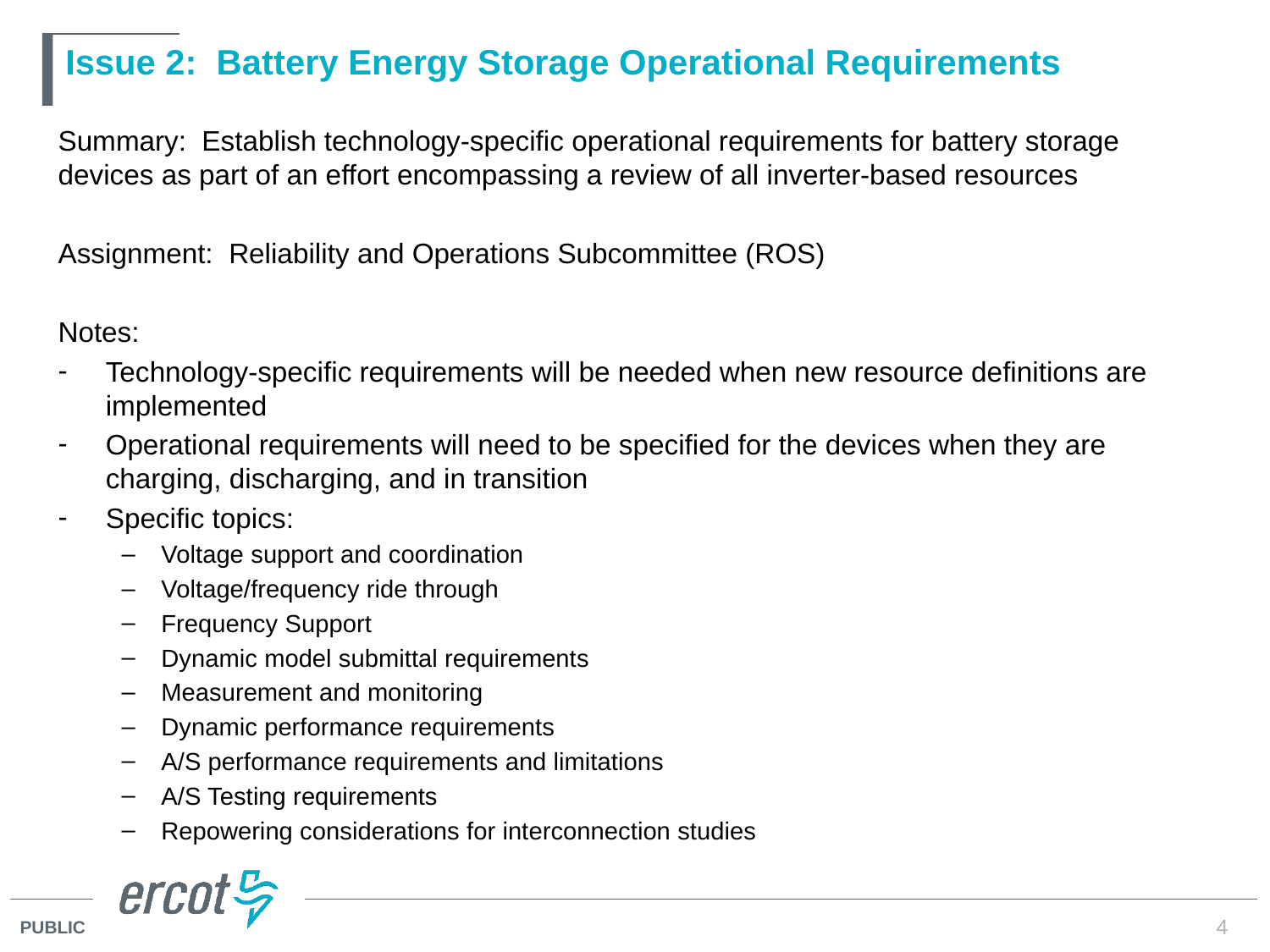

# Issue 2:  Battery Energy Storage Operational Requirements
Summary:  Establish technology-specific operational requirements for battery storage devices as part of an effort encompassing a review of all inverter-based resources

Assignment:  Reliability and Operations Subcommittee (ROS)

Notes:
Technology-specific requirements will be needed when new resource definitions are implemented
Operational requirements will need to be specified for the devices when they are charging, discharging, and in transition
Specific topics:
Voltage support and coordination
Voltage/frequency ride through
Frequency Support
Dynamic model submittal requirements
Measurement and monitoring
Dynamic performance requirements
A/S performance requirements and limitations
A/S Testing requirements
Repowering considerations for interconnection studies

4